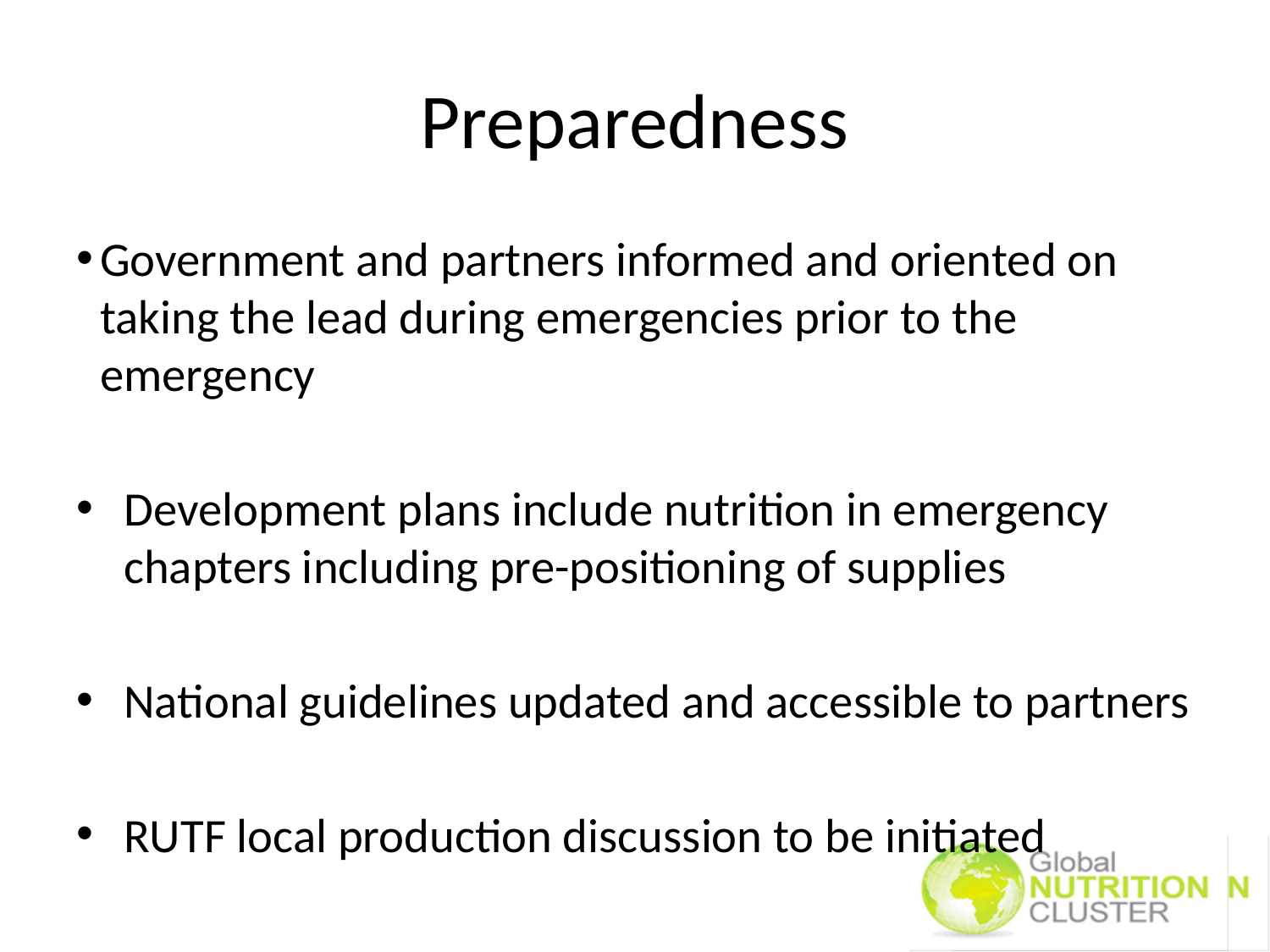

# Preparedness
Government and partners informed and oriented on taking the lead during emergencies prior to the emergency

Development plans include nutrition in emergency chapters including pre-positioning of supplies

National guidelines updated and accessible to partners

RUTF local production discussion to be initiated